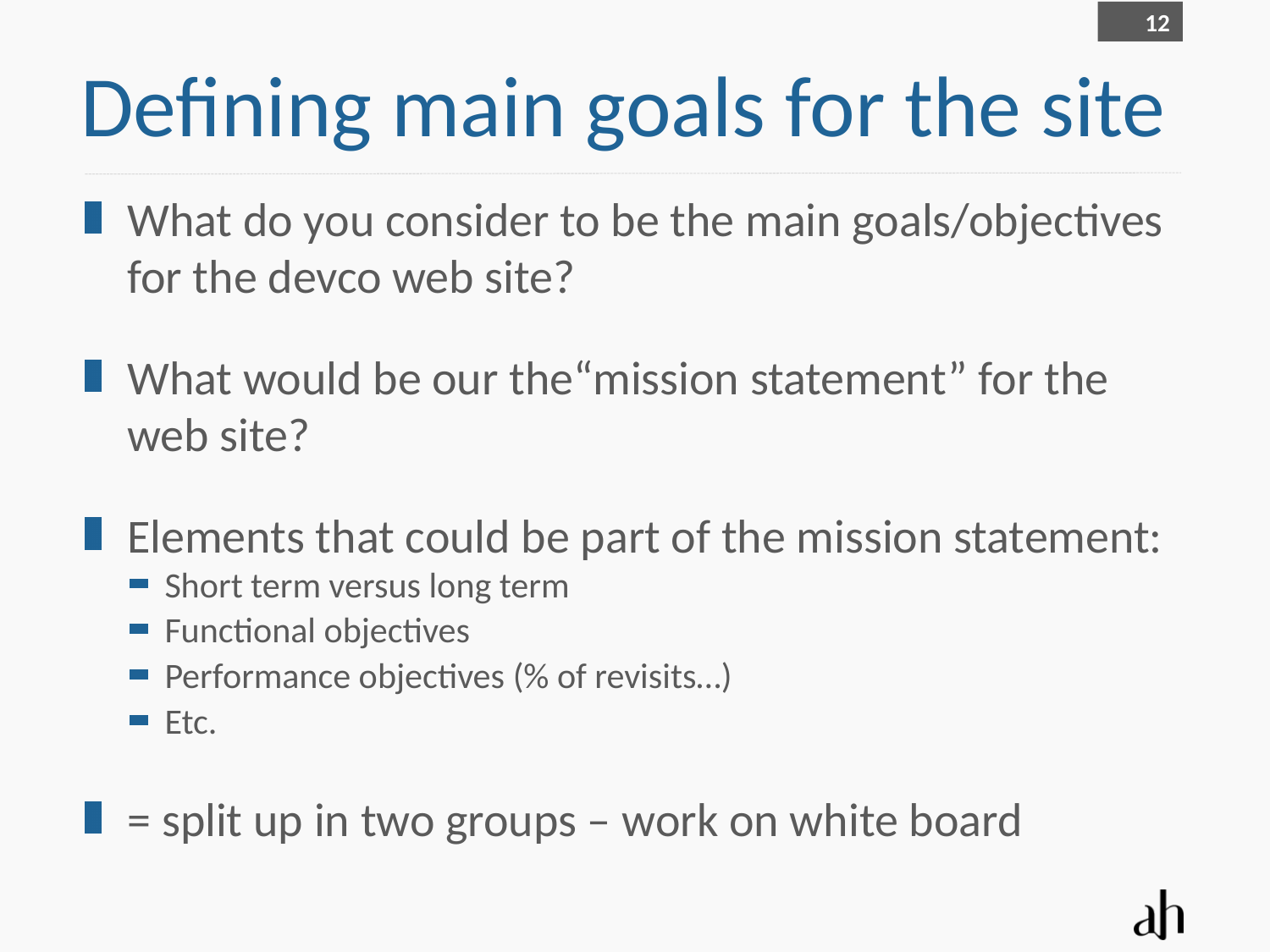

12
# Defining main goals for the site

What do you consider to be the main goals/objectives for the devco web site?
What would be our the“mission statement” for the web site?
Elements that could be part of the mission statement:
Short term versus long term
Functional objectives
Performance objectives (% of revisits…)
Etc.
= split up in two groups – work on white board